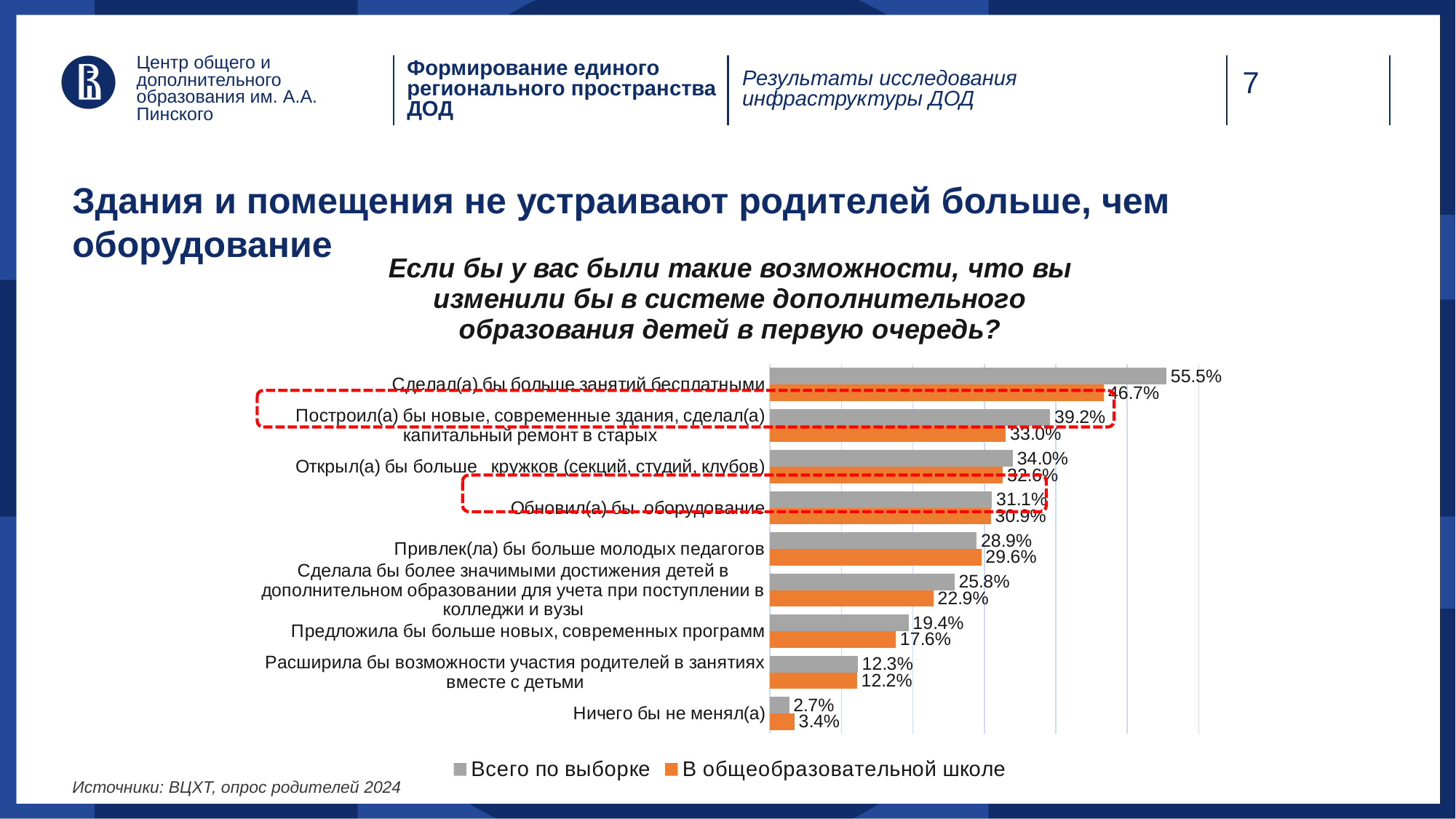

Центр общего и дополнительного образования им. А.А. Пинского
Формирование единого регионального пространства ДОД
Результаты исследования
инфраструктуры ДОД
Здания и помещения не устраивают родителей больше, чем оборудование

### Chart: Если бы у вас были такие возможности, что вы изменили бы в системе дополнительного образования детей в первую очередь?

| Category | В общеобразовательной школе | Всего по выборке |
|---|---|---|
| Ничего бы не менял(а) | 0.03431178103927013 | 0.02707359094265321 |
| Расширила бы возможности участия родителей в занятиях вместе с детьми | 0.12177707259024197 | 0.12274533244260047 |
| Предложила бы больше новых, современных программ | 0.17612058706862357 | 0.19394536057100664 |
| Сделала бы более значимыми достижения детей в дополнительном образовании для учета при поступлении в колледжи и вузы | 0.22867909559698532 | 0.25800780563271336 |
| Привлек(ла) бы больше молодых педагогов | 0.2957159857199524 | 0.28926549699377657 |
| Обновил(а) бы  оборудование | 0.3092026973423245 | 0.31071340670159275 |
| Открыл(а) бы больше   кружков (секций, студий, клубов) | 0.32606108687028956 | 0.3401075911536163 |
| Построил(а) бы новые, современные здания, сделал(а) капитальный ремонт в старых | 0.3300277667592225 | 0.39207482156042334 |
| Сделал(а) бы больше занятий бесплатными | 0.4674732249107497 | 0.5547976512780844 |

Источники: ВЦХТ, опрос родителей 2024